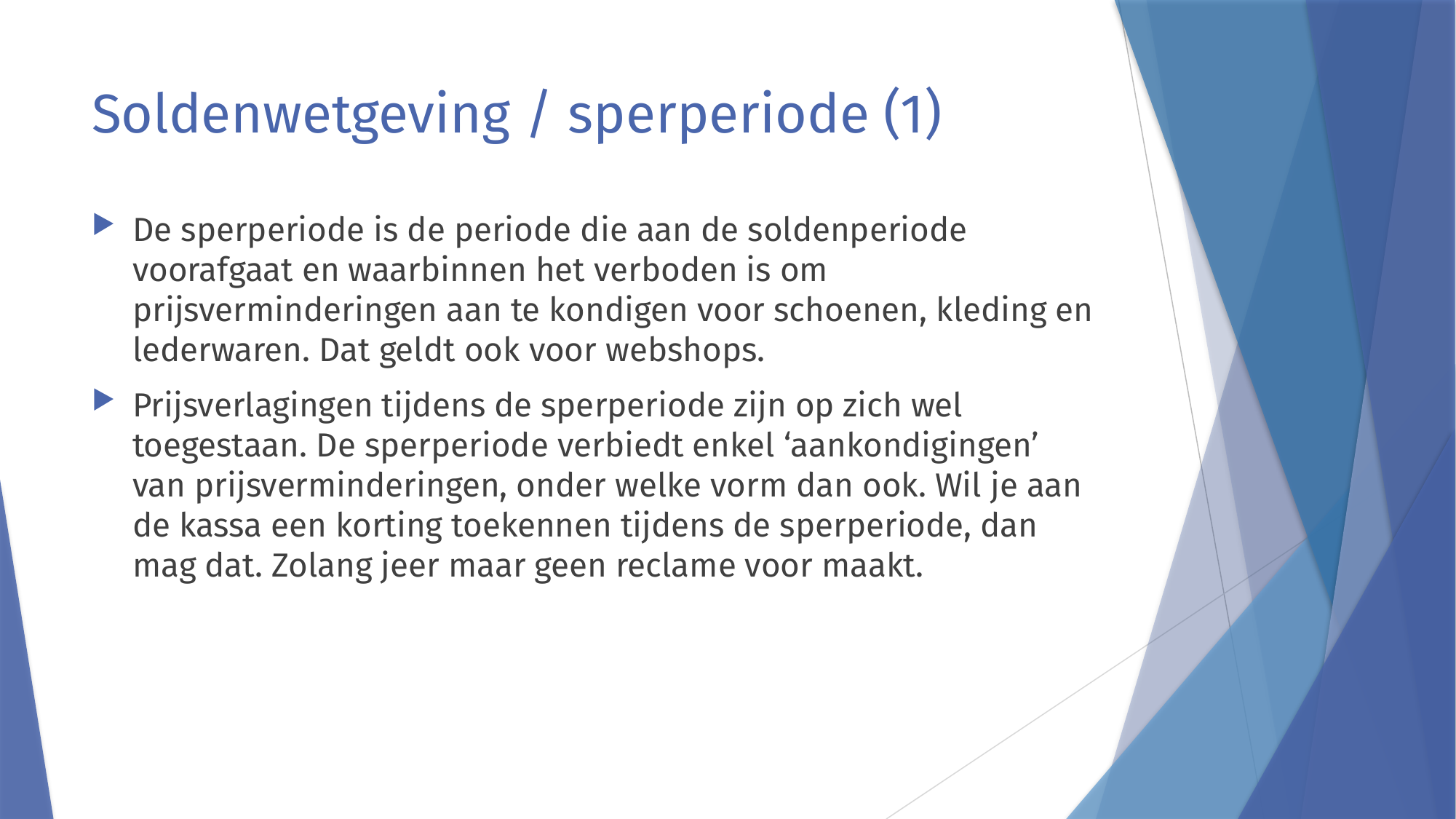

# Soldenwetgeving / sperperiode (1)
De sperperiode is de periode die aan de soldenperiode voorafgaat en waarbinnen het verboden is om prijsverminderingen aan te kondigen voor schoenen, kleding en lederwaren. Dat geldt ook voor webshops.
Prijsverlagingen tijdens de sperperiode zijn op zich wel toegestaan. De sperperiode verbiedt enkel ‘aankondigingen’ van prijsverminderingen, onder welke vorm dan ook. Wil je aan de kassa een korting toekennen tijdens de sperperiode, dan mag dat. Zolang jeer maar geen reclame voor maakt.